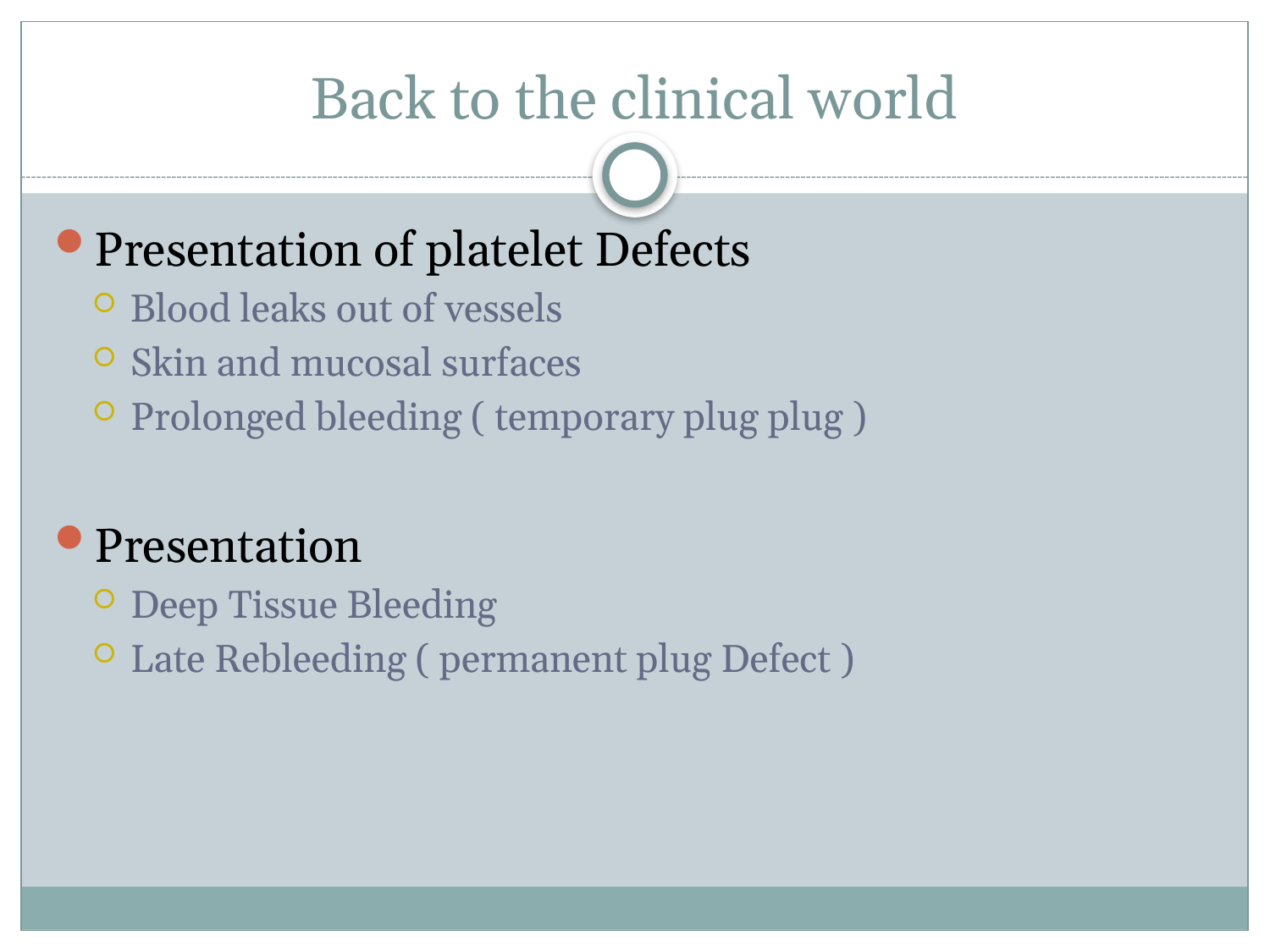

# Back to the clinical world
Presentation of platelet Defects
Blood leaks out of vessels
Skin and mucosal surfaces
Prolonged bleeding ( temporary plug plug )

Presentation
Deep Tissue Bleeding
Late Rebleeding ( permanent plug Defect )